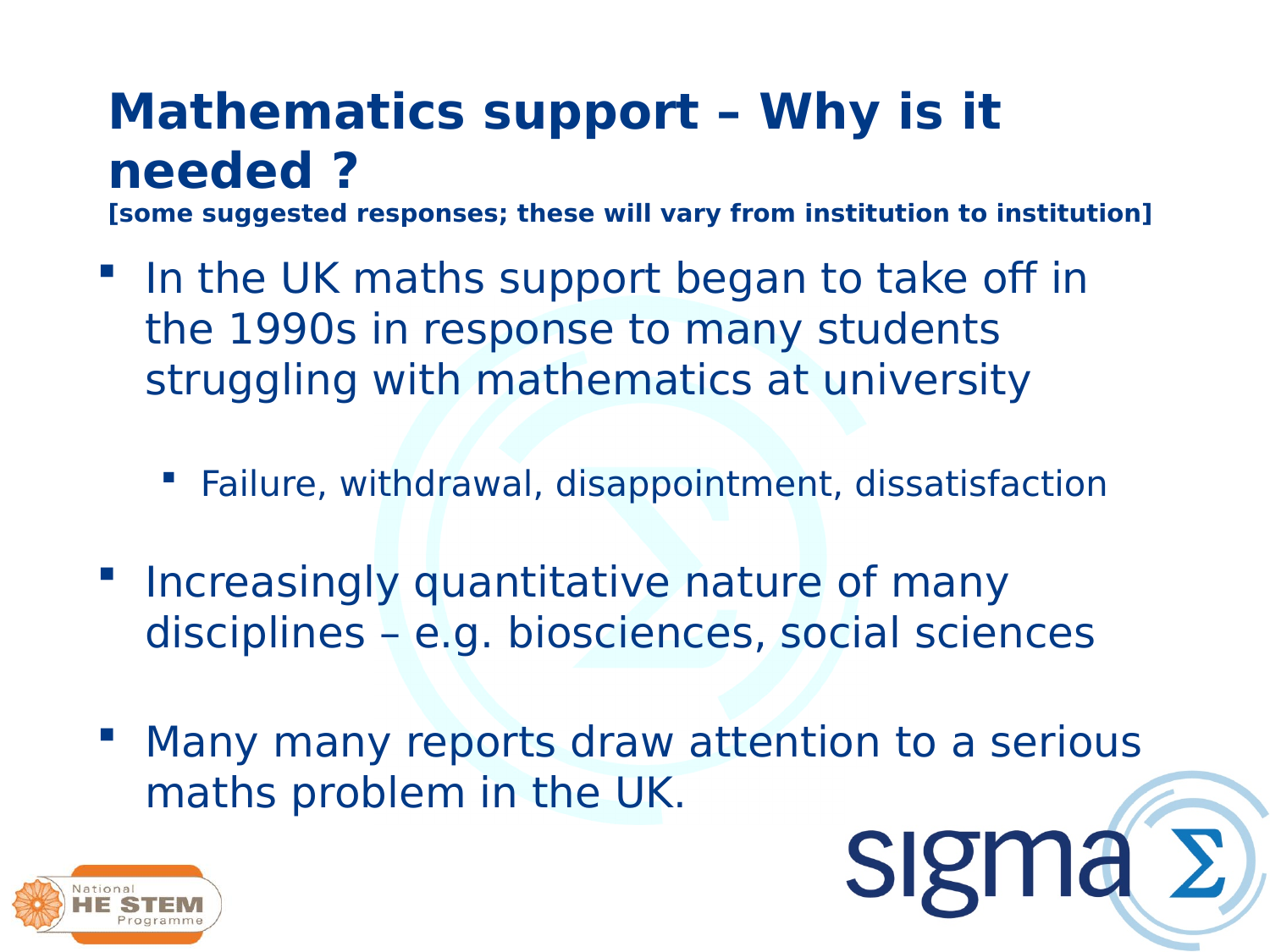

# Mathematics support – Why is it needed ? [some suggested responses; these will vary from institution to institution]
In the UK maths support began to take off in the 1990s in response to many students struggling with mathematics at university
Failure, withdrawal, disappointment, dissatisfaction
Increasingly quantitative nature of many disciplines – e.g. biosciences, social sciences
Many many reports draw attention to a serious maths problem in the UK.